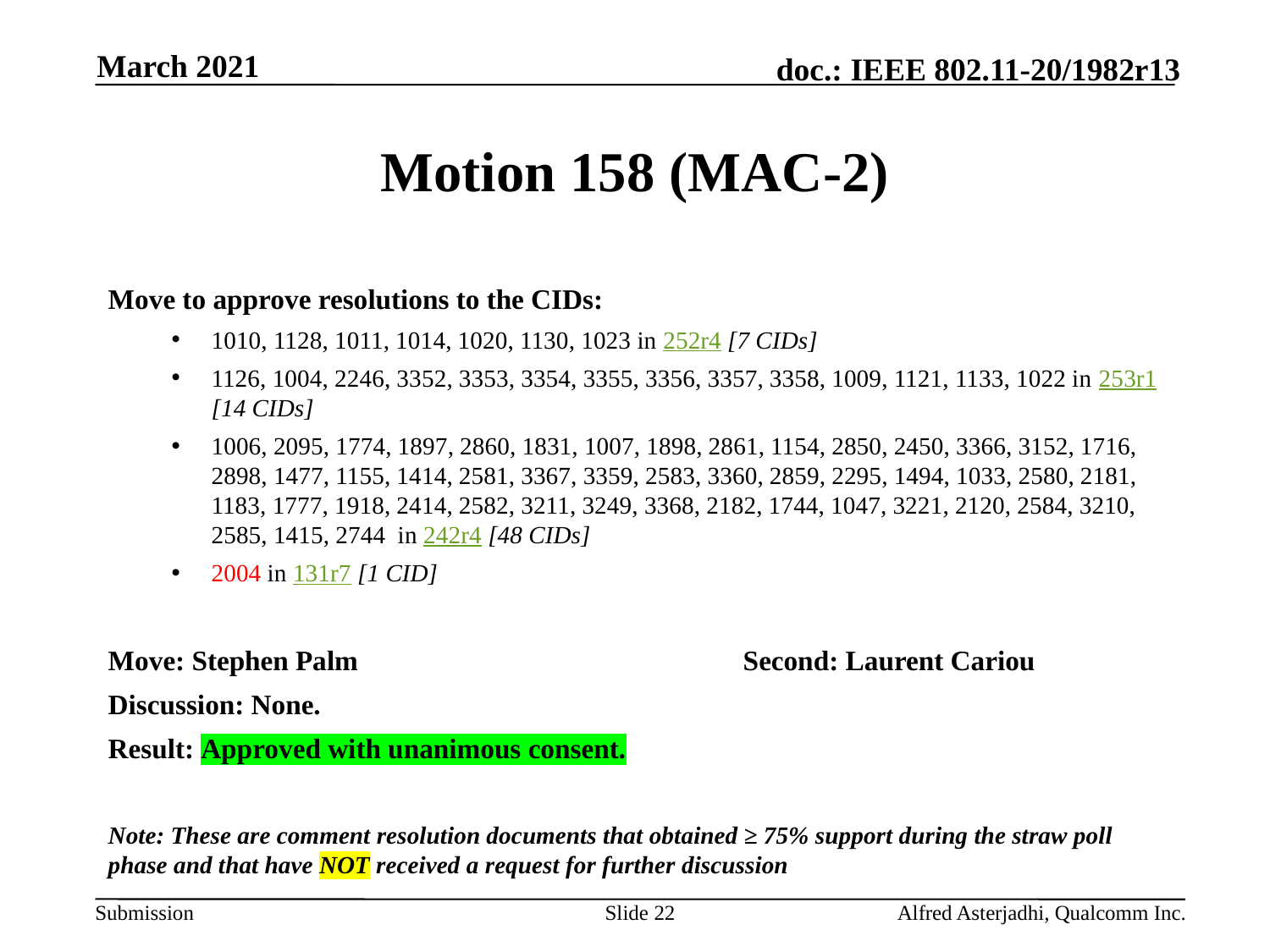

March 2021
# Motion 158 (MAC-2)
Move to approve resolutions to the CIDs:
1010, 1128, 1011, 1014, 1020, 1130, 1023 in 252r4 [7 CIDs]
1126, 1004, 2246, 3352, 3353, 3354, 3355, 3356, 3357, 3358, 1009, 1121, 1133, 1022 in 253r1 [14 CIDs]
1006, 2095, 1774, 1897, 2860, 1831, 1007, 1898, 2861, 1154, 2850, 2450, 3366, 3152, 1716, 2898, 1477, 1155, 1414, 2581, 3367, 3359, 2583, 3360, 2859, 2295, 1494, 1033, 2580, 2181, 1183, 1777, 1918, 2414, 2582, 3211, 3249, 3368, 2182, 1744, 1047, 3221, 2120, 2584, 3210, 2585, 1415, 2744  in 242r4 [48 CIDs]
2004 in 131r7 [1 CID]

Move: Stephen Palm				Second: Laurent Cariou
Discussion: None.
Result: Approved with unanimous consent.

Note: These are comment resolution documents that obtained ≥ 75% support during the straw poll phase and that have NOT received a request for further discussion

Slide 22
Alfred Asterjadhi, Qualcomm Inc.